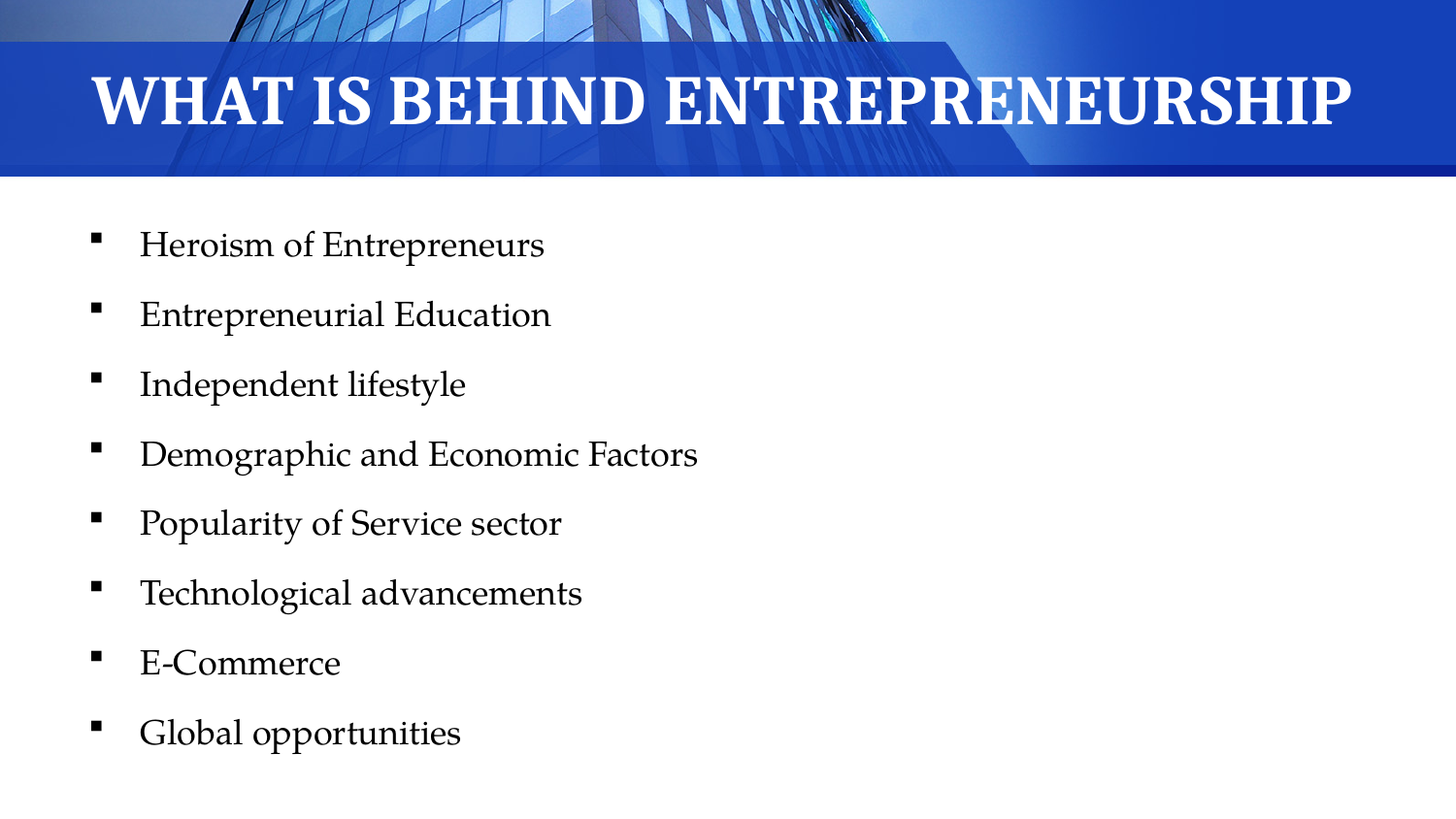

# WHAT IS BEHIND ENTREPRENEURSHIP
Heroism of Entrepreneurs
Entrepreneurial Education
Independent lifestyle
Demographic and Economic Factors
Popularity of Service sector
Technological advancements
E-Commerce
Global opportunities